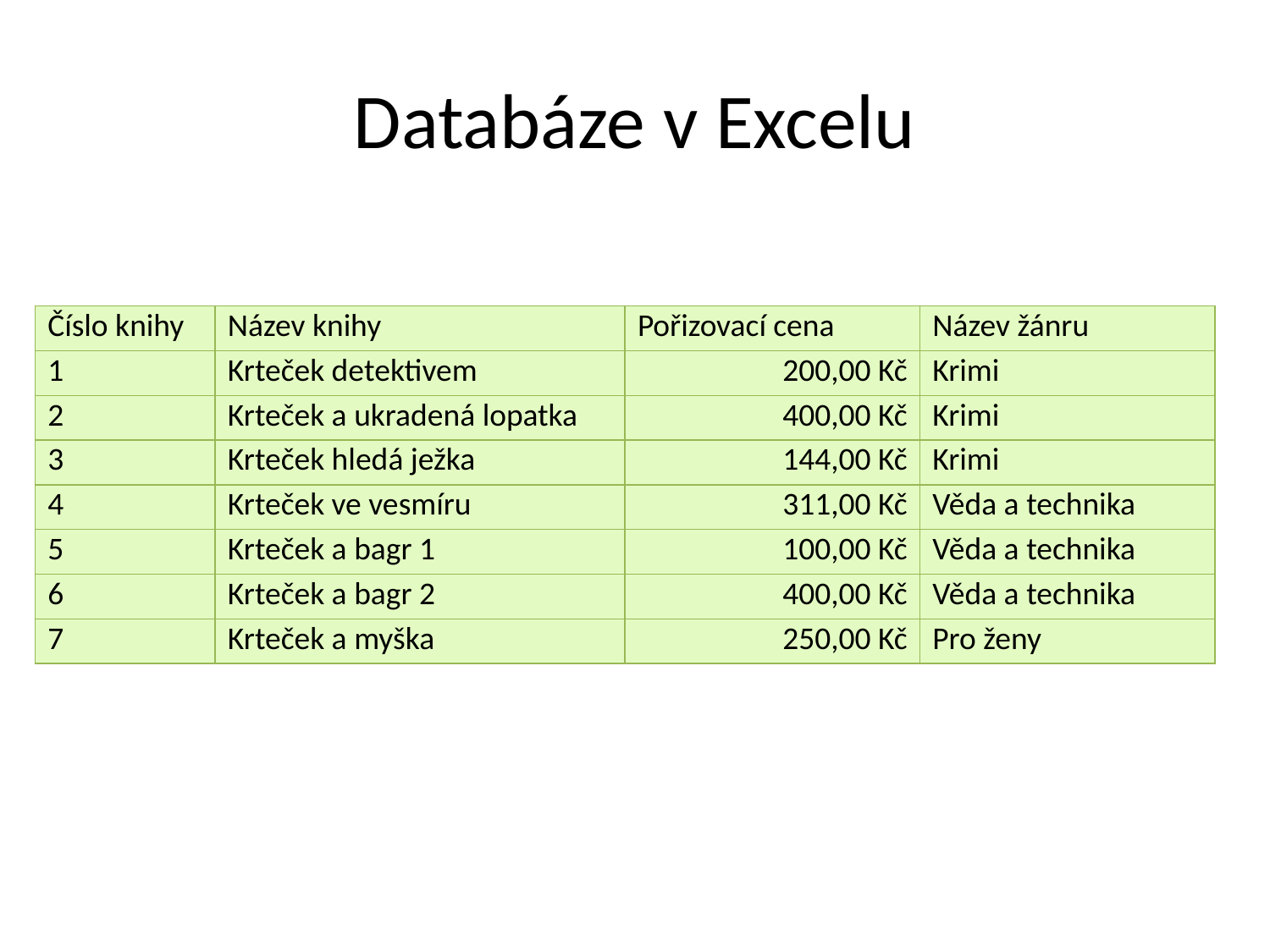

# Databáze v Excelu
| Číslo knihy | Název knihy | Pořizovací cena | Název žánru |
| --- | --- | --- | --- |
| 1 | Krteček detektivem | 200,00 Kč | Krimi |
| 2 | Krteček a ukradená lopatka | 400,00 Kč | Krimi |
| 3 | Krteček hledá ježka | 144,00 Kč | Krimi |
| 4 | Krteček ve vesmíru | 311,00 Kč | Věda a technika |
| 5 | Krteček a bagr 1 | 100,00 Kč | Věda a technika |
| 6 | Krteček a bagr 2 | 400,00 Kč | Věda a technika |
| 7 | Krteček a myška | 250,00 Kč | Pro ženy |